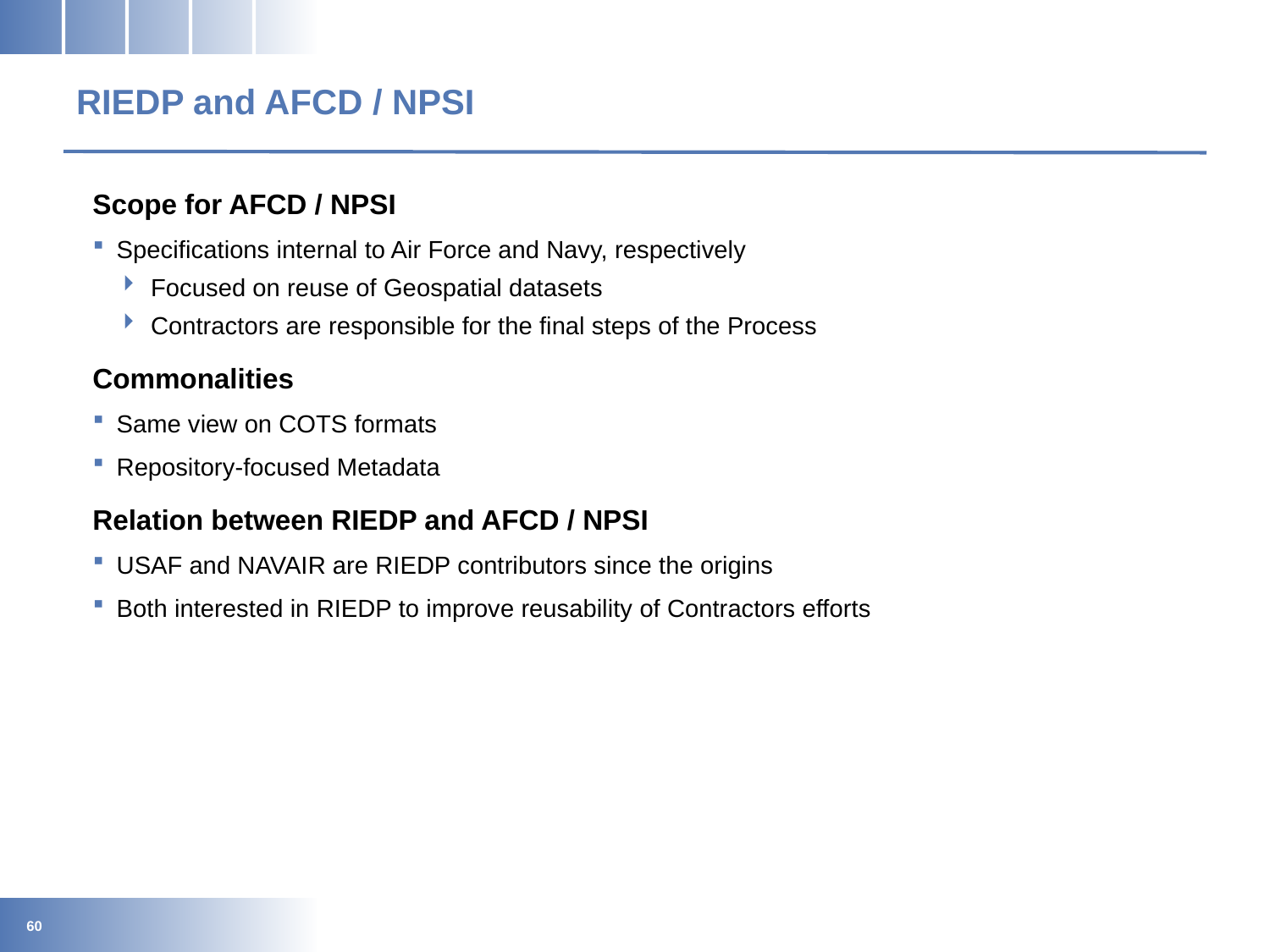

# RIEDP and AFCD / NPSI
Scope for AFCD / NPSI
Specifications internal to Air Force and Navy, respectively
Focused on reuse of Geospatial datasets
Contractors are responsible for the final steps of the Process
Commonalities
Same view on COTS formats
Repository-focused Metadata
Relation between RIEDP and AFCD / NPSI
USAF and NAVAIR are RIEDP contributors since the origins
Both interested in RIEDP to improve reusability of Contractors efforts
60